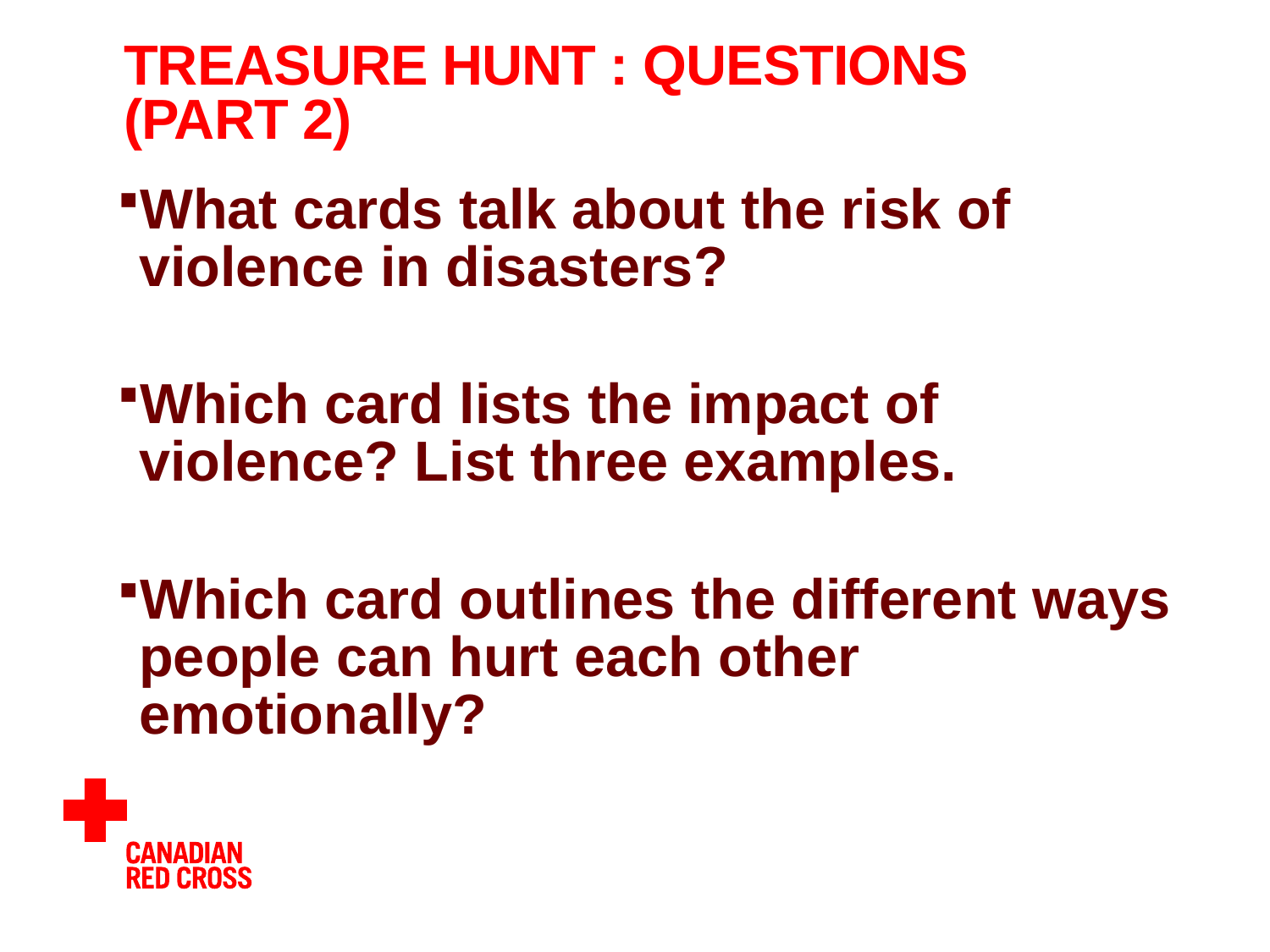

# TREASURE HUNT : QUESTIONs (PART 2)

What cards talk about the risk of violence in disasters?

Which card lists the impact of violence? List three examples.

Which card outlines the different ways people can hurt each other emotionally?